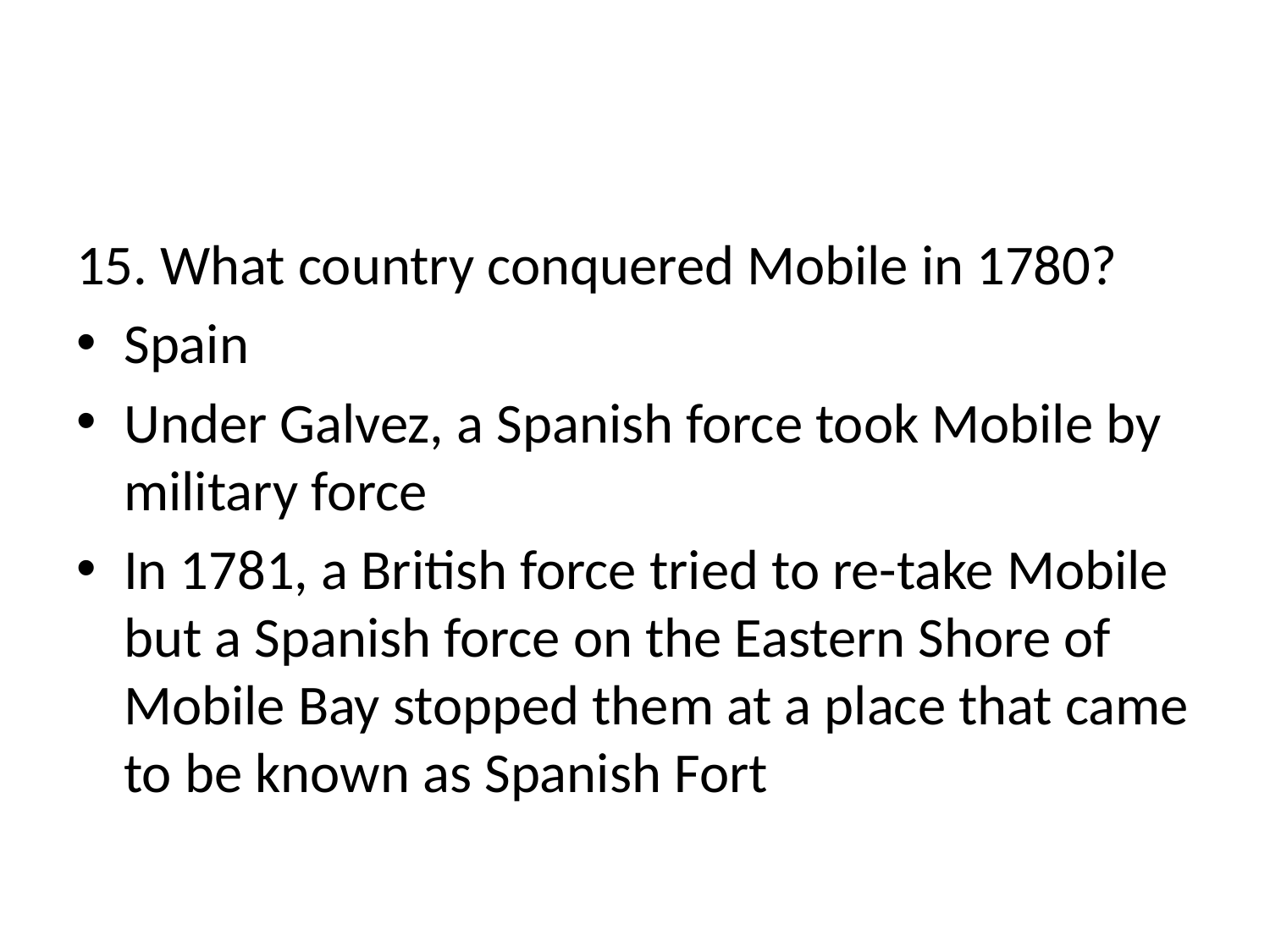

#
15. What country conquered Mobile in 1780?
Spain
Under Galvez, a Spanish force took Mobile by military force
In 1781, a British force tried to re-take Mobile but a Spanish force on the Eastern Shore of Mobile Bay stopped them at a place that came to be known as Spanish Fort